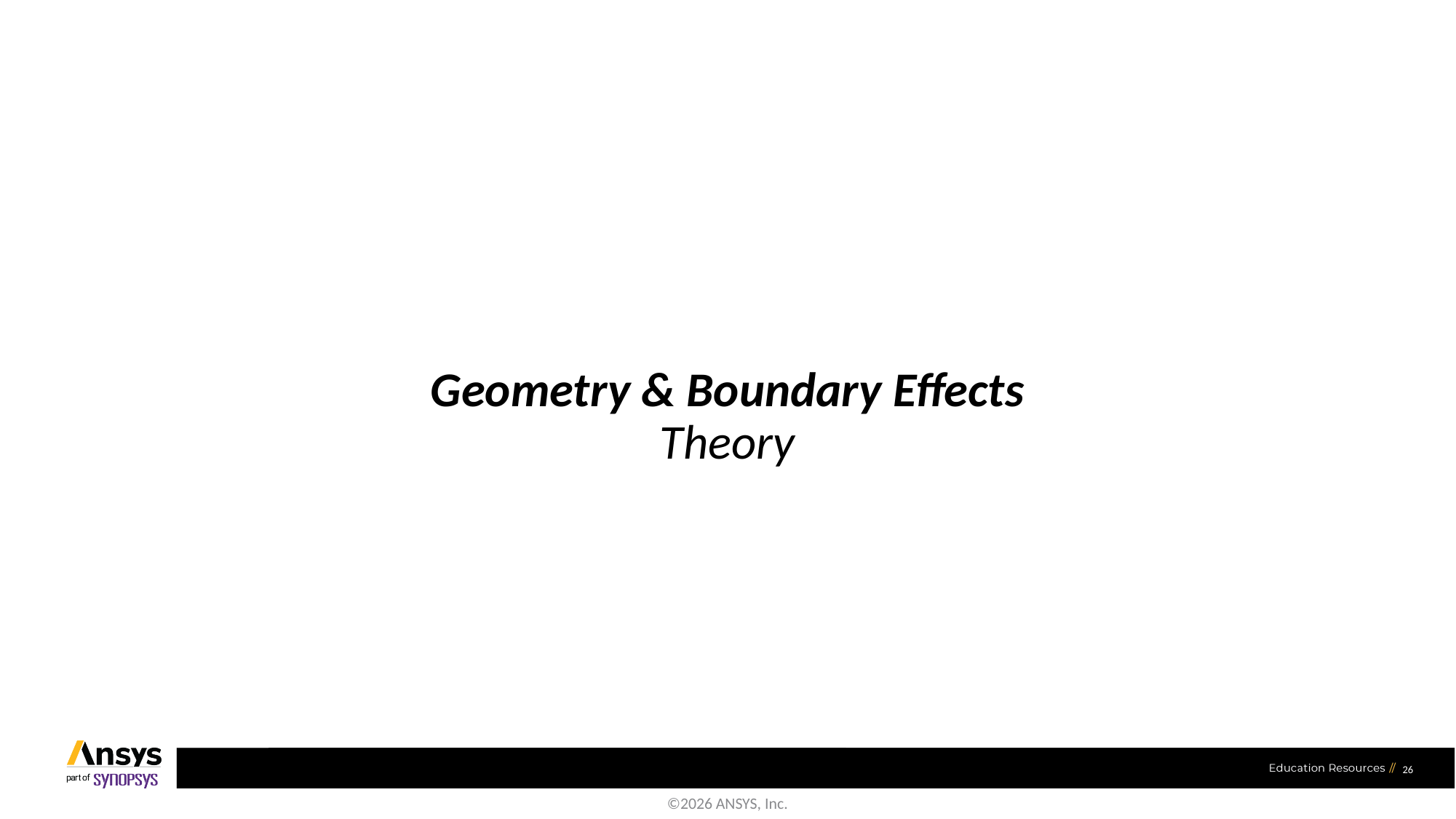

# Geometry & Boundary Effects Theory
26